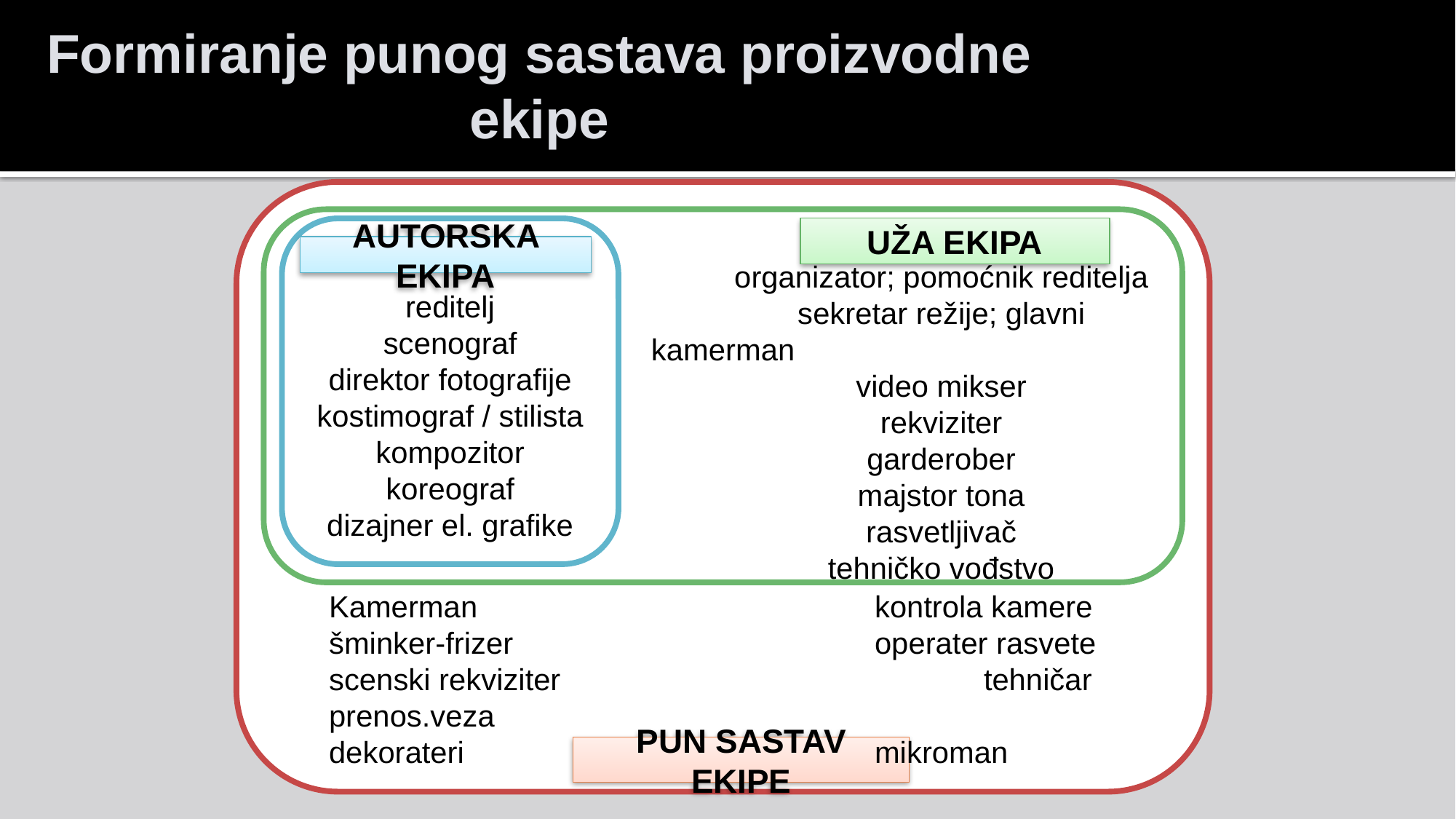

Formiranje punog sastava proizvodne ekipe

				organizator; pomoćnik reditelja
				sekretar režije; glavni kamerman
				video mikser
				rekviziter
				garderober
				majstor tona
				rasvetljivač
				tehničko vođstvo

reditelj
scenograf
direktor fotografije
kostimograf / stilista
kompozitor
koreograf
dizajner el. grafike
UŽA EKIPA
AUTORSKA EKIPA
Kamerman				kontrola kamere
šminker-frizer				operater rasvete
scenski rekviziter				tehničar prenos.veza
dekorateri				mikroman

PUN SASTAV EKIPE